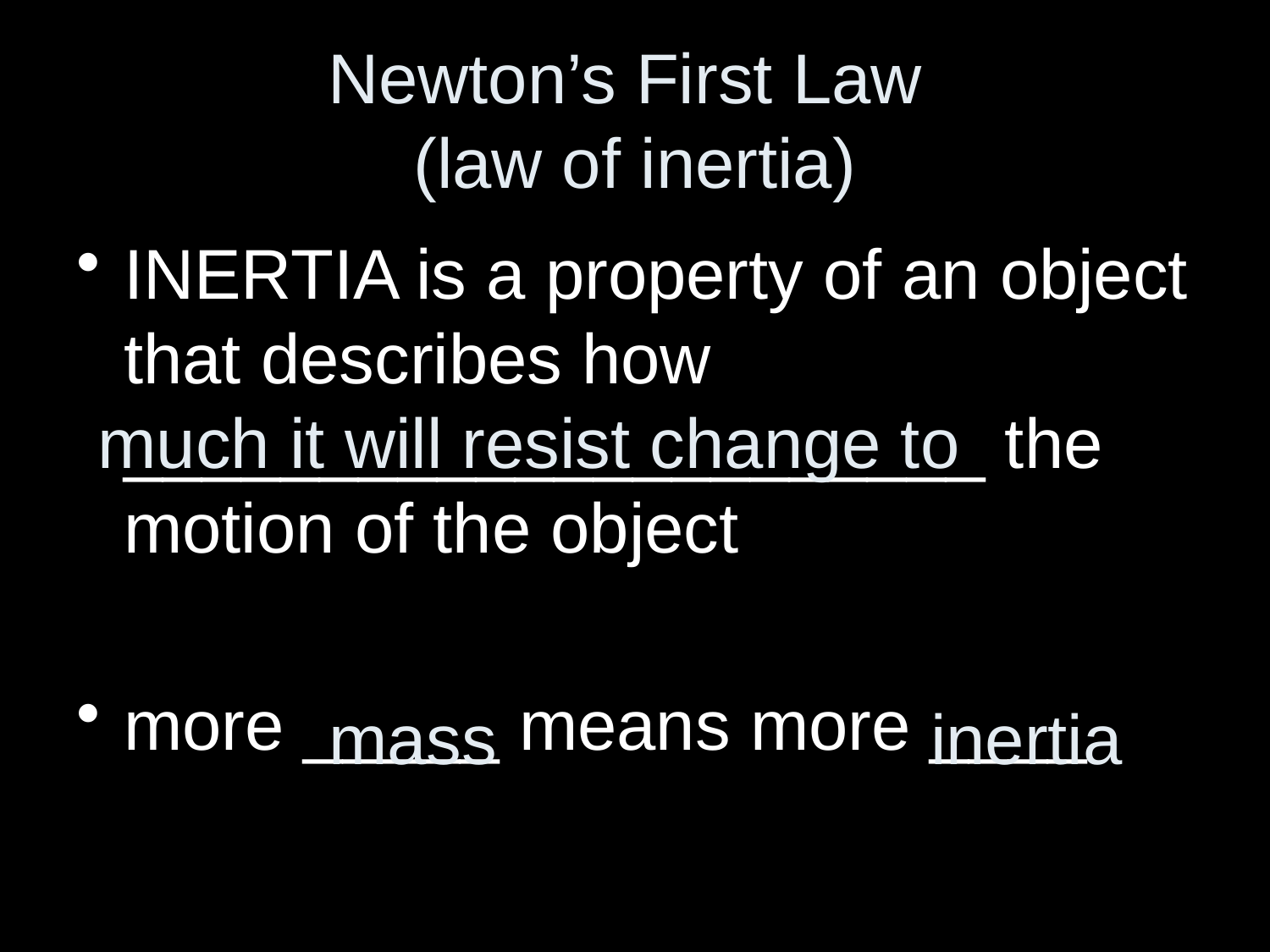

# Newton’s First Law (law of inertia)
INERTIA is a property of an object that describes how ______________________ the motion of the object

more _____ means more ____
much it will resist change to
mass
inertia